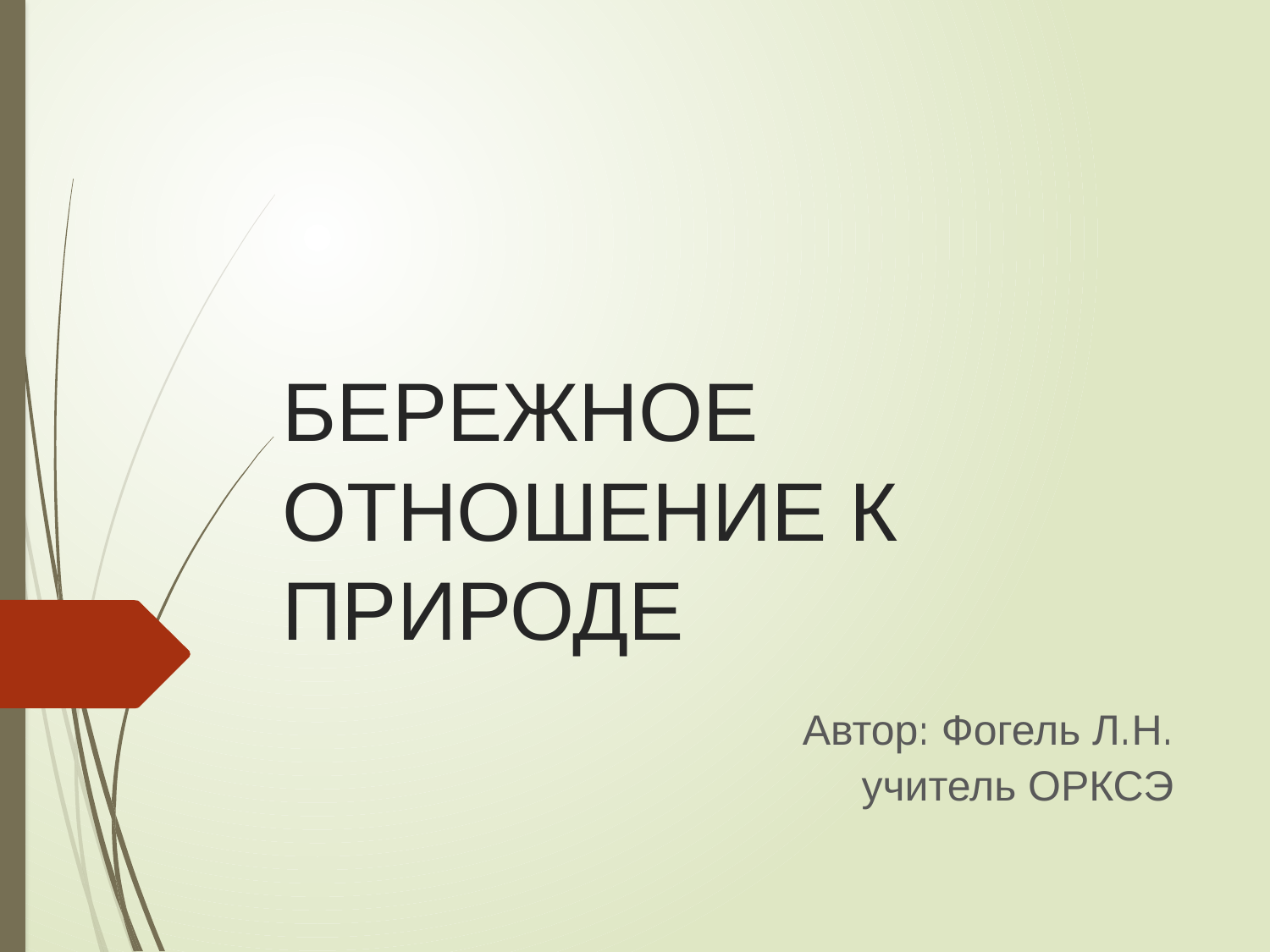

# БЕРЕЖНОЕ ОТНОШЕНИЕ К ПРИРОДЕ

Автор: Фогель Л.Н.
                   учитель ОРКСЭ